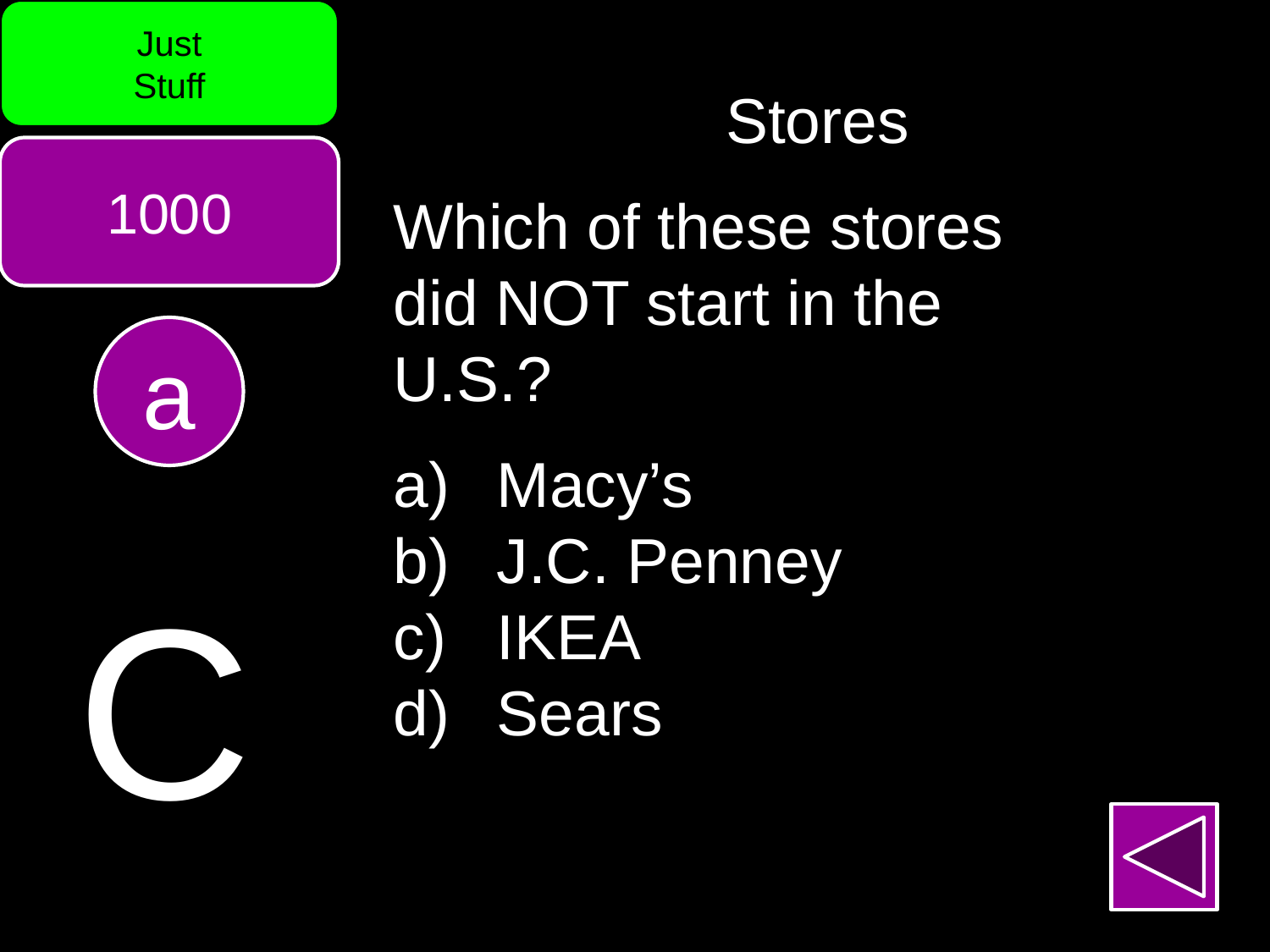

Just
Stuff
Stores
1000
Which of these stores
did NOT start in the
U.S.?

Macy’s
J.C. Penney
IKEA
Sears
a
C